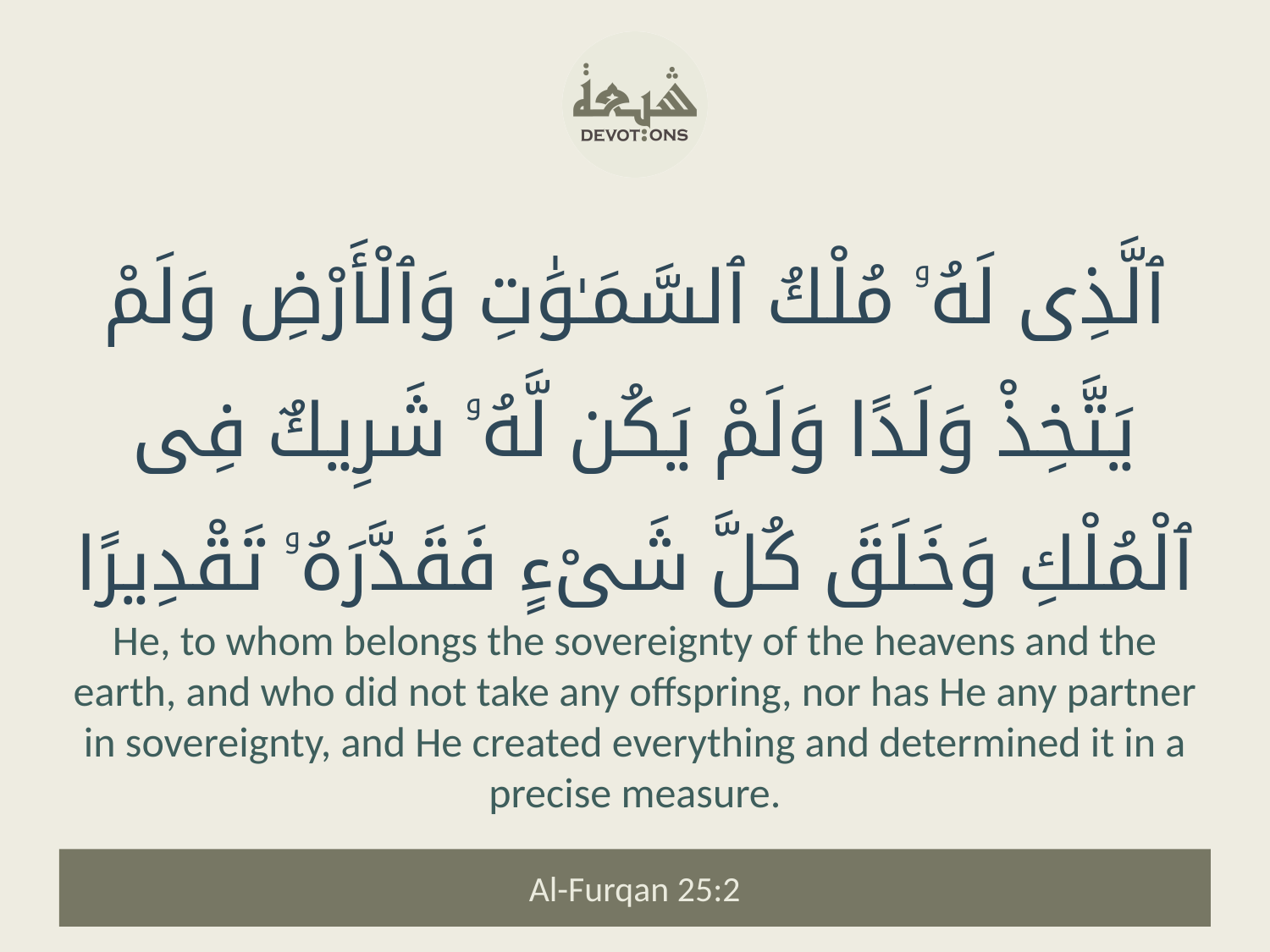

ٱلَّذِى لَهُۥ مُلْكُ ٱلسَّمَـٰوَٰتِ وَٱلْأَرْضِ وَلَمْ يَتَّخِذْ وَلَدًا وَلَمْ يَكُن لَّهُۥ شَرِيكٌ فِى ٱلْمُلْكِ وَخَلَقَ كُلَّ شَىْءٍ فَقَدَّرَهُۥ تَقْدِيرًا
He, to whom belongs the sovereignty of the heavens and the earth, and who did not take any offspring, nor has He any partner in sovereignty, and He created everything and determined it in a precise measure.
Al-Furqan 25:2